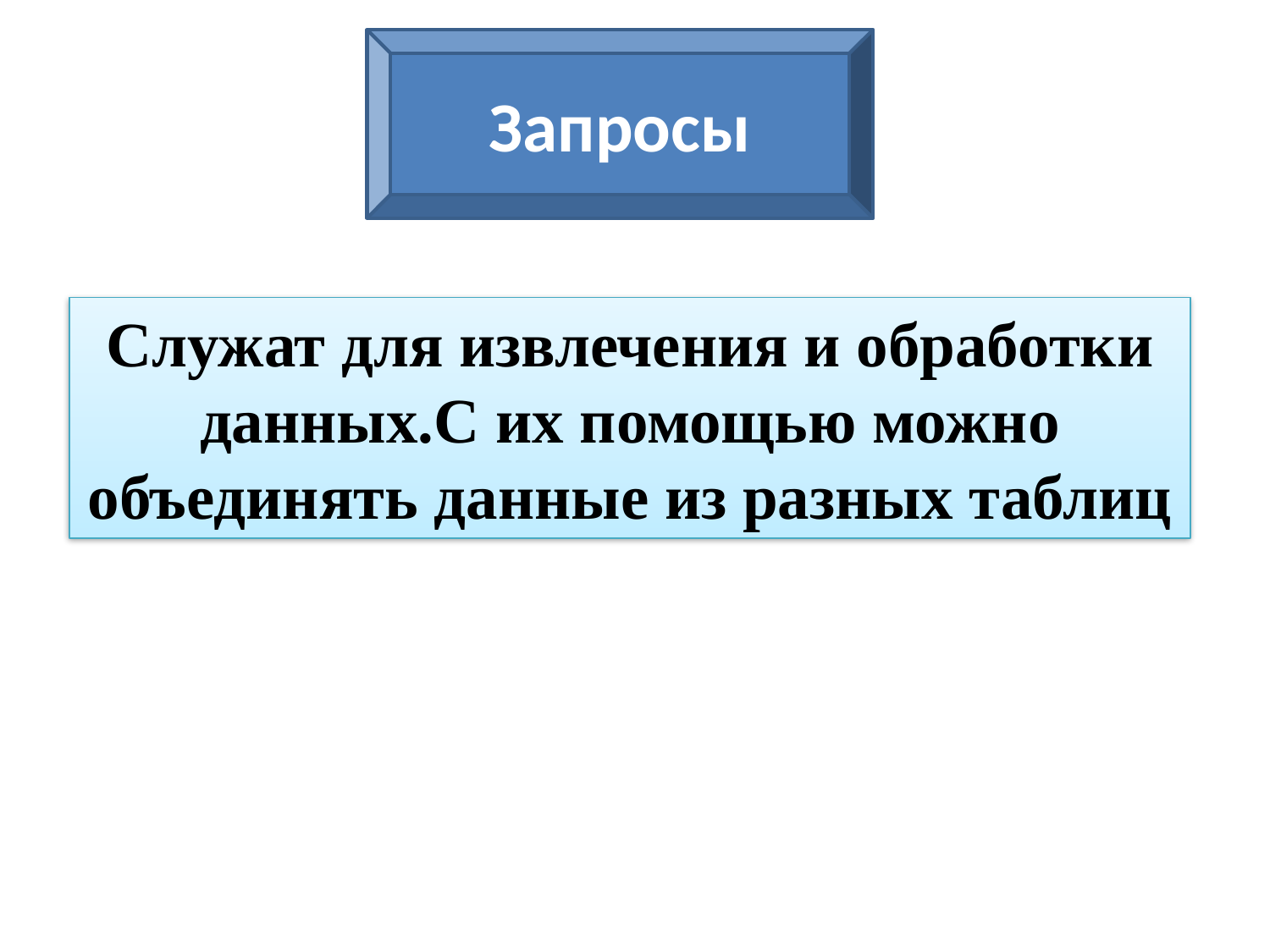

Запросы
Служат для извлечения и обработки данных.С их помощью можно объединять данные из разных таблиц